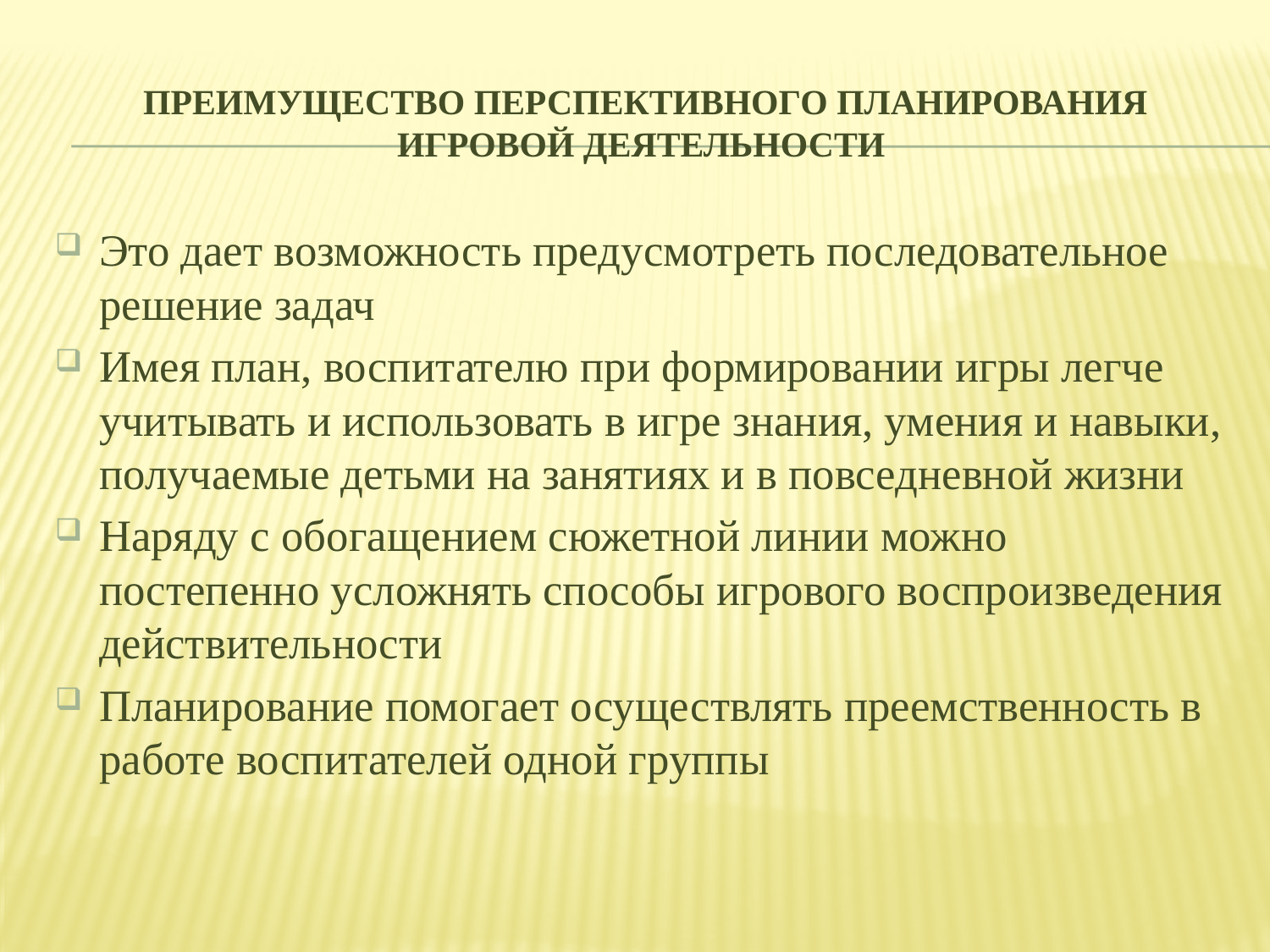

# Преимущество перспективного планирования игровой деятельности
Это дает возможность предусмотреть последовательное решение задач
Имея план, воспитателю при формировании игры легче учитывать и использовать в игре знания, умения и навыки, получаемые детьми на занятиях и в повседневной жизни
Наряду с обогащением сюжетной линии можно постепенно усложнять способы игрового воспроизведения действительности
Планирование помогает осуществлять преемственность в работе воспитателей одной группы